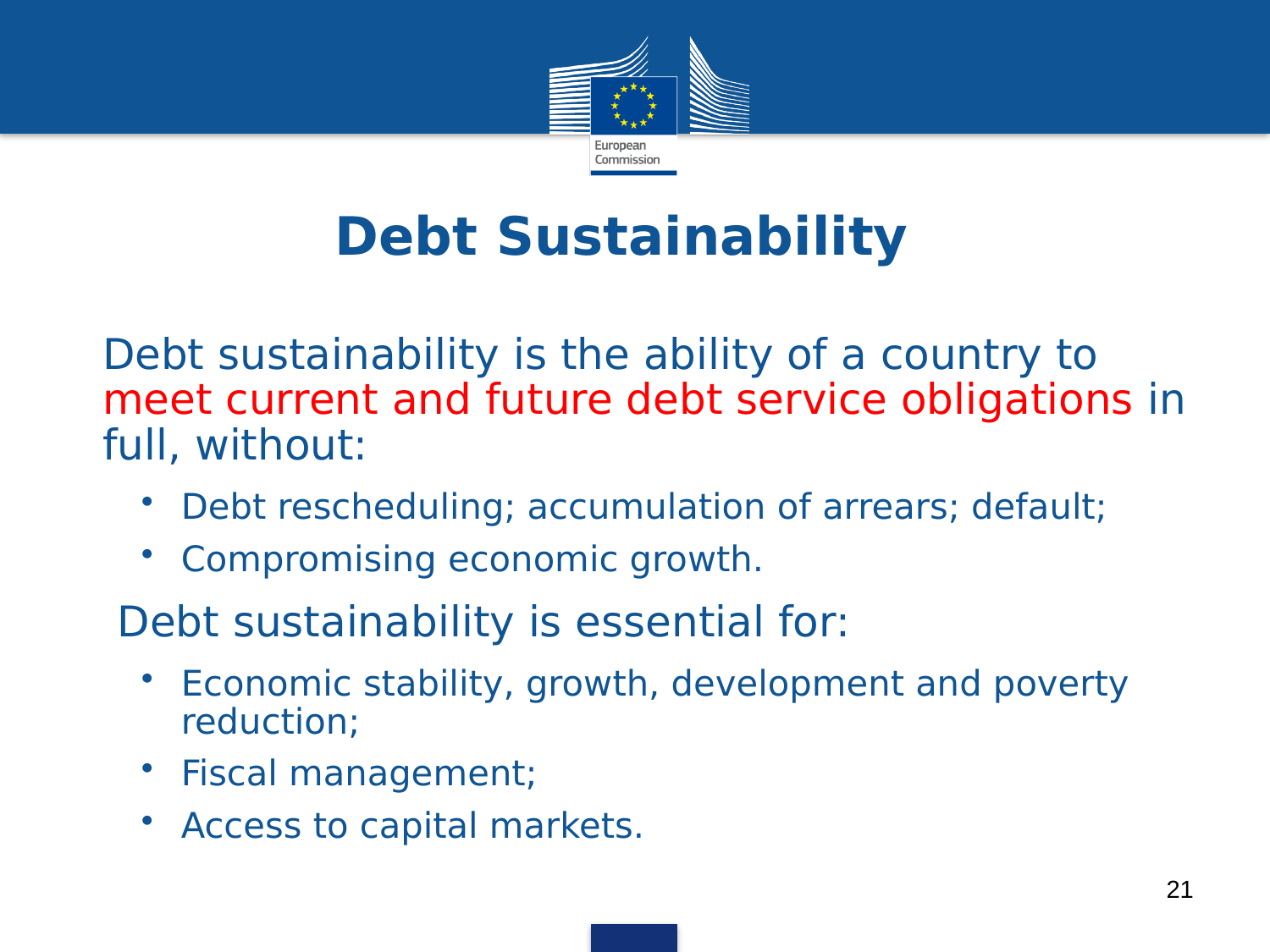

# Debt Sustainability
Debt sustainability is the ability of a country to meet current and future debt service obligations in full, without:
Debt rescheduling; accumulation of arrears; default;
Compromising economic growth.
Debt sustainability is essential for:
Economic stability, growth, development and poverty reduction;
Fiscal management;
Access to capital markets.
21